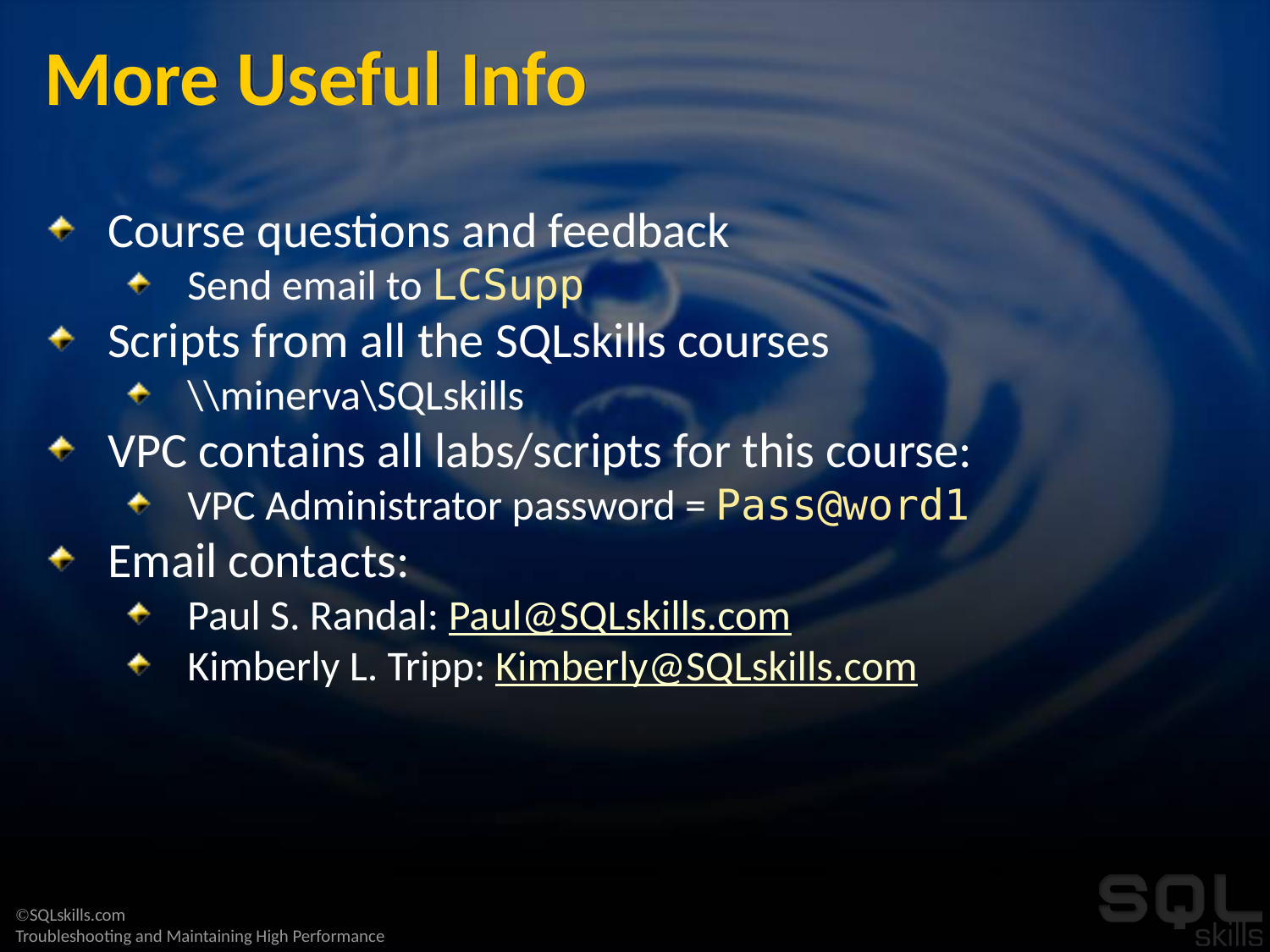

# More Useful Info
Course questions and feedback
Send email to LCSupp
Scripts from all the SQLskills courses
\\minerva\SQLskills
VPC contains all labs/scripts for this course:
VPC Administrator password = Pass@word1
Email contacts:
Paul S. Randal: Paul@SQLskills.com
Kimberly L. Tripp: Kimberly@SQLskills.com